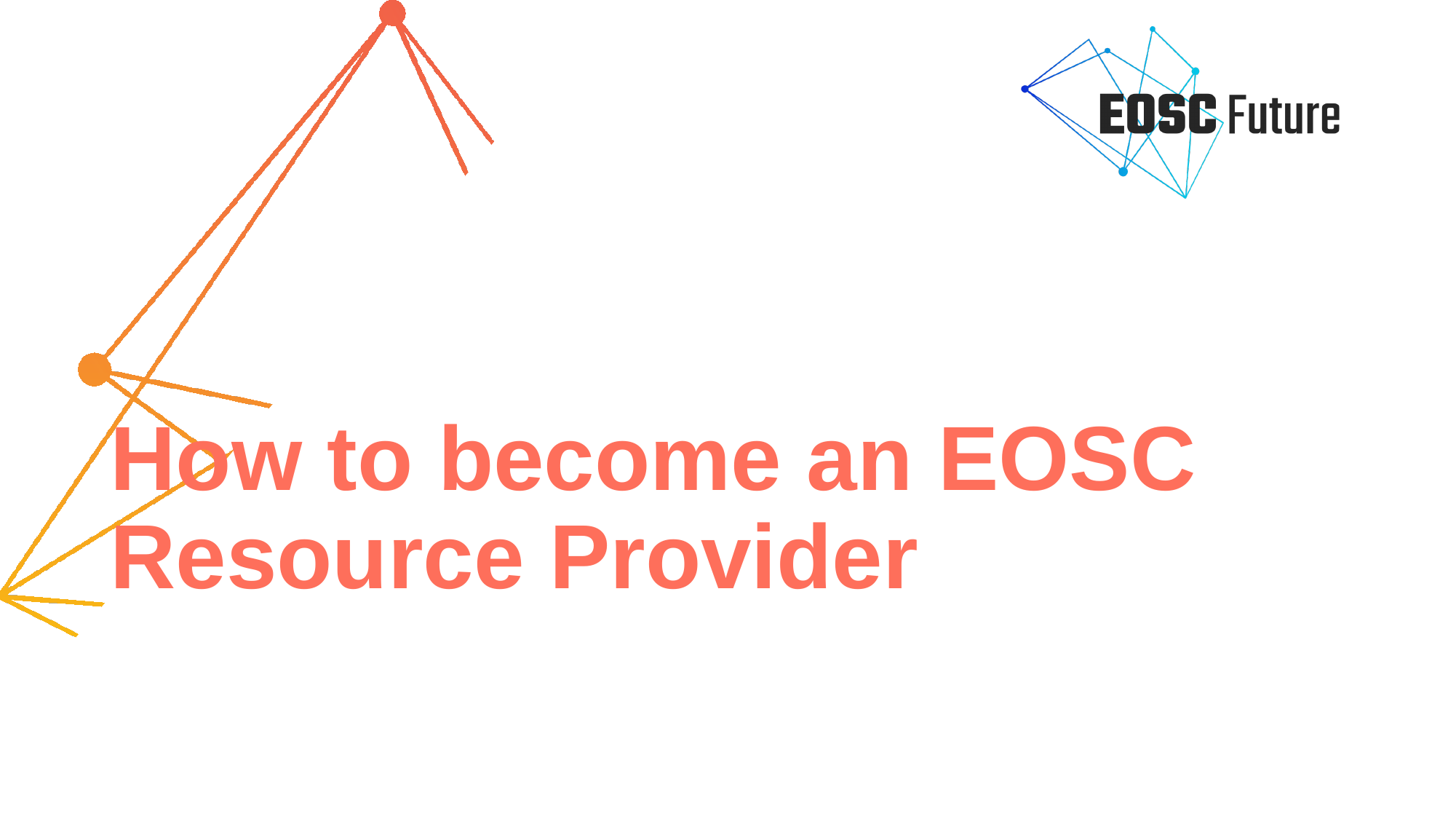

# How to become an EOSC Resource Provider